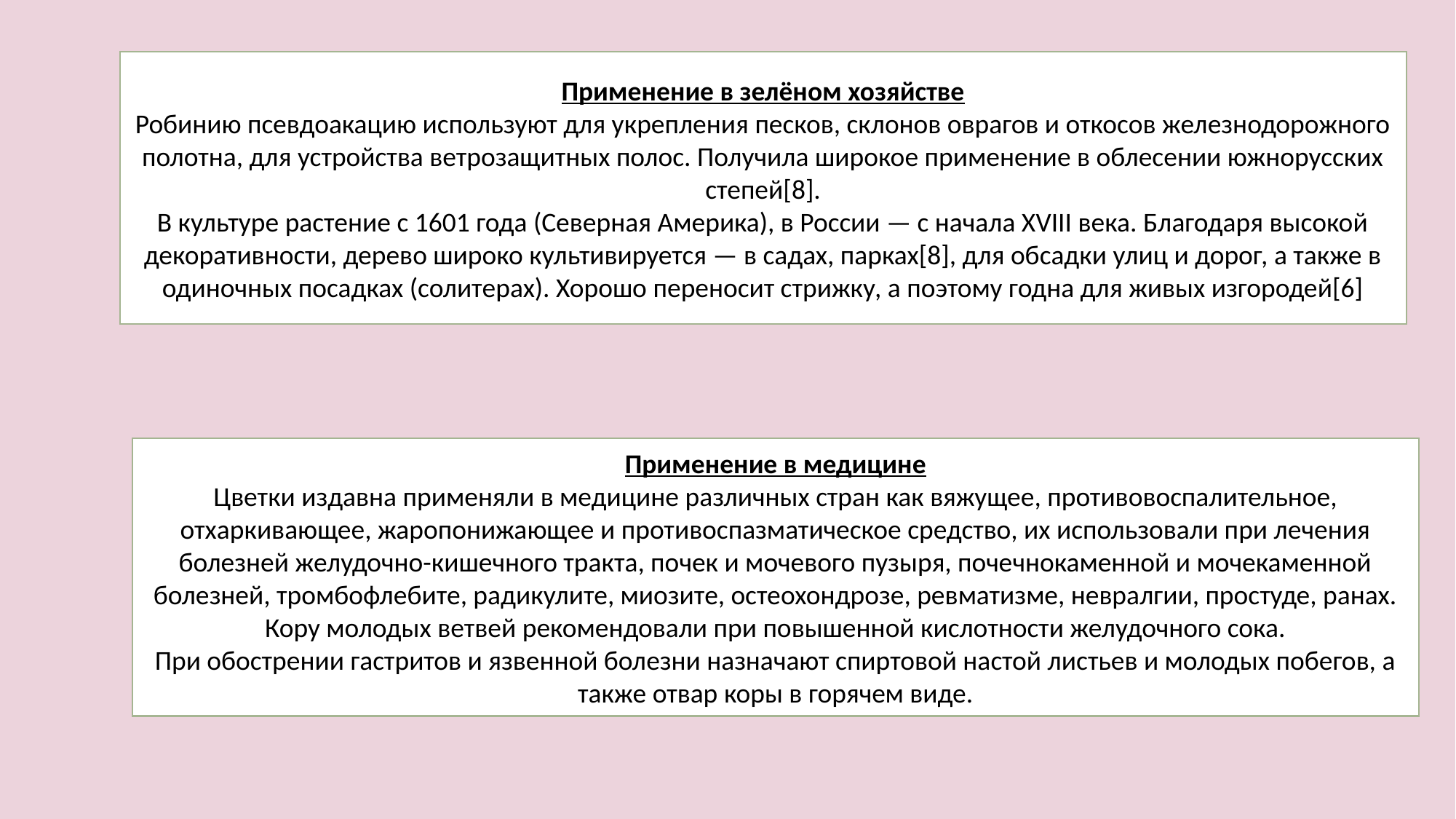

Применение в зелёном хозяйстве
Робинию псевдоакацию используют для укрепления песков, склонов оврагов и откосов железнодорожного полотна, для устройства ветрозащитных полос. Получила широкое применение в облесении южнорусских степей[8].
В культуре растение с 1601 года (Северная Америка), в России — с начала XVIII века. Благодаря высокой декоративности, дерево широко культивируется — в садах, парках[8], для обсадки улиц и дорог, а также в одиночных посадках (солитерах). Хорошо переносит стрижку, а поэтому годна для живых изгородей[6]
Применение в медицине
Цветки издавна применяли в медицине различных стран как вяжущее, противовоспалительное, отхаркивающее, жаропонижающее и противоспазматическое средство, их использовали при лечения болезней желудочно-кишечного тракта, почек и мочевого пузыря, почечнокаменной и мочекаменной болезней, тромбофлебите, радикулите, миозите, остеохондрозе, ревматизме, невралгии, простуде, ранах. Кору молодых ветвей рекомендовали при повышенной кислотности желудочного сока.
При обострении гастритов и язвенной болезни назначают спиртовой настой листьев и молодых побегов, а также отвар коры в горячем виде.